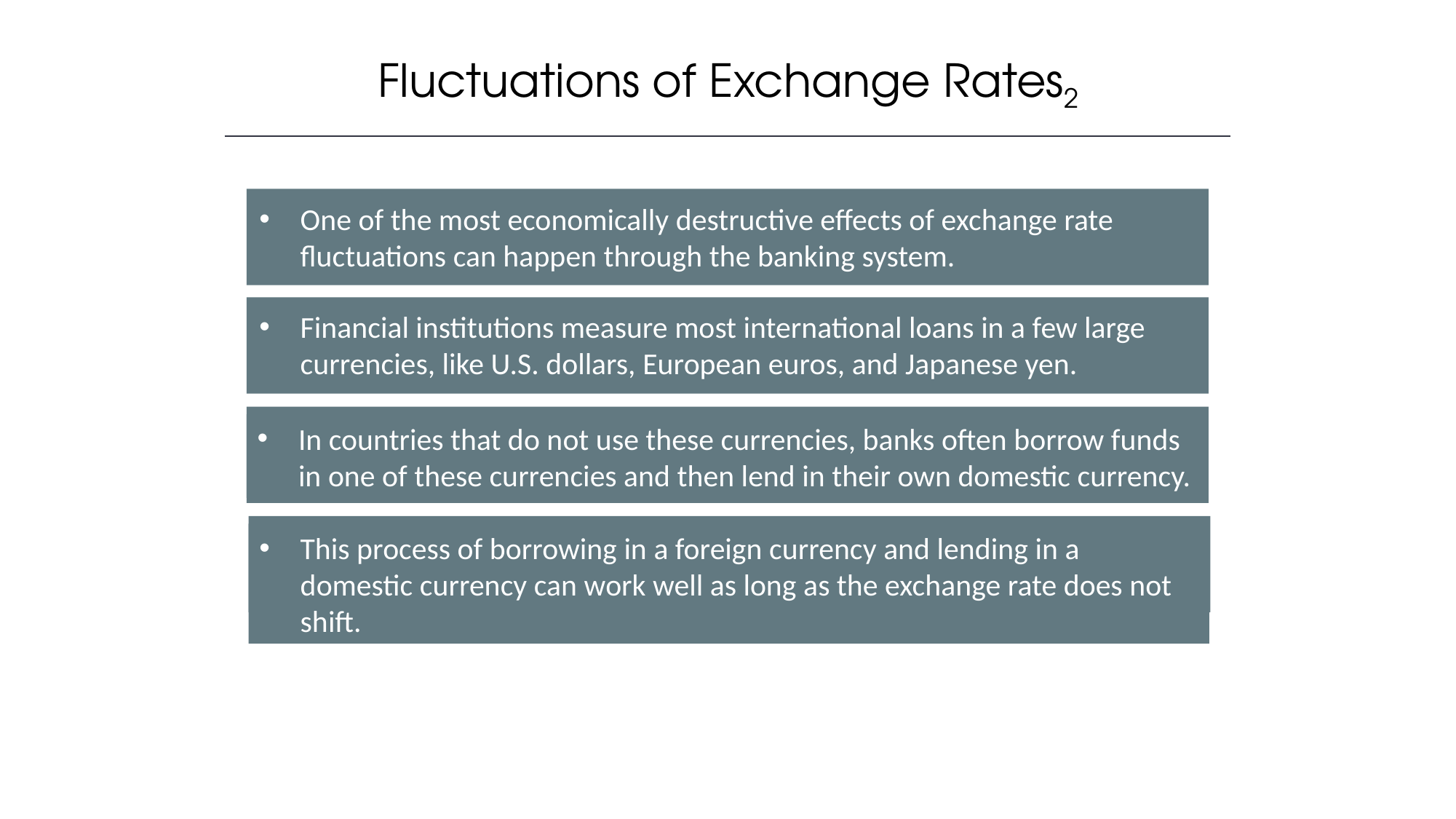

Fluctuations of Exchange Rates2

One of the most economically destructive effects of exchange rate fluctuations can happen through the banking system.

Financial institutions measure most international loans in a few large currencies, like U.S. dollars, European euros, and Japanese yen.

In countries that do not use these currencies, banks often borrow funds in one of these currencies and then lend in their own domestic currency.

This process of borrowing in a foreign currency and lending in a domestic currency can work well as long as the exchange rate does not shift.